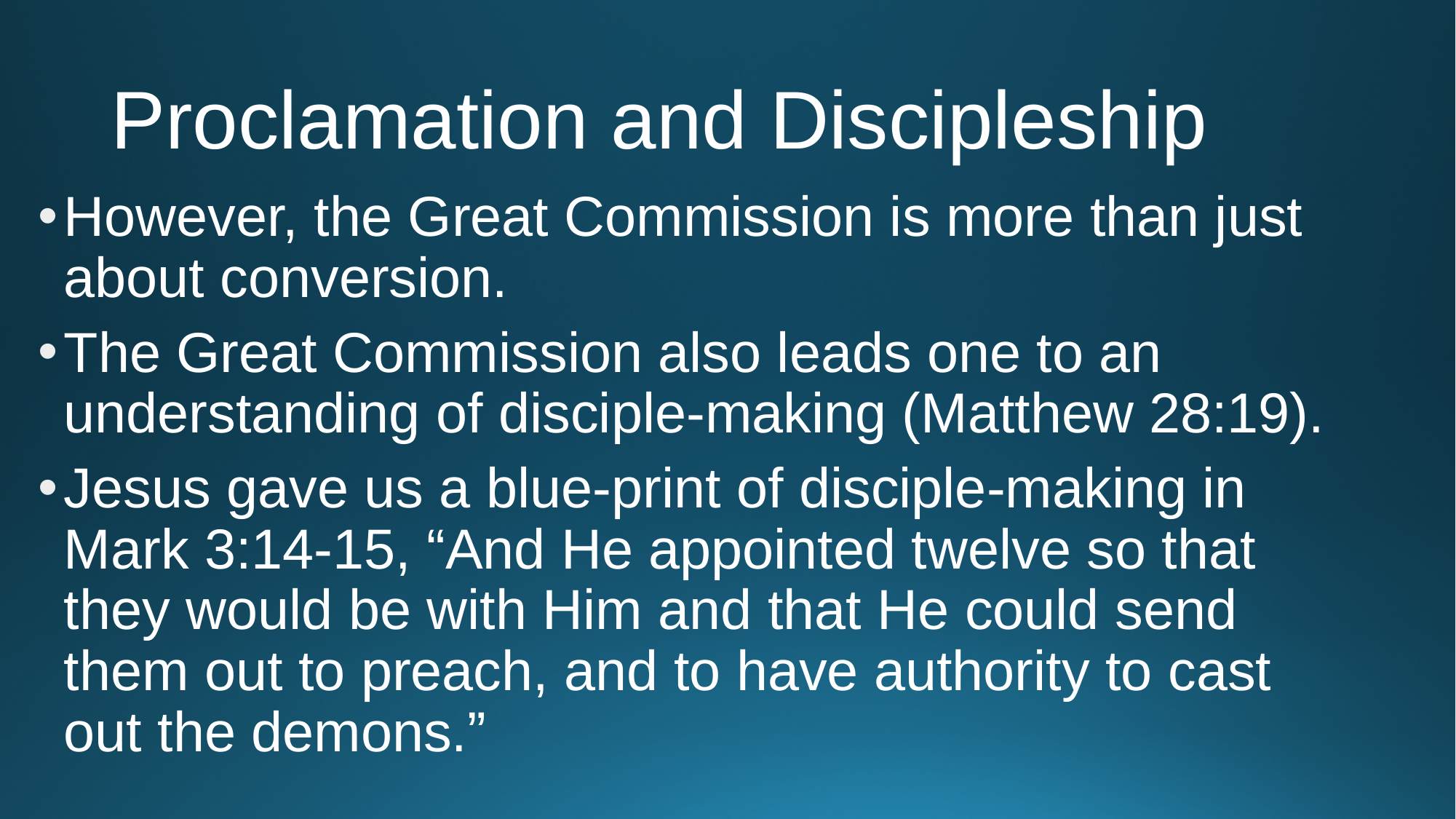

# Proclamation and Discipleship
However, the Great Commission is more than just about conversion.
The Great Commission also leads one to an understanding of disciple-making (Matthew 28:19).
Jesus gave us a blue-print of disciple-making in Mark 3:14-15, “And He appointed twelve so that they would be with Him and that He could send them out to preach, and to have authority to cast out the demons.”